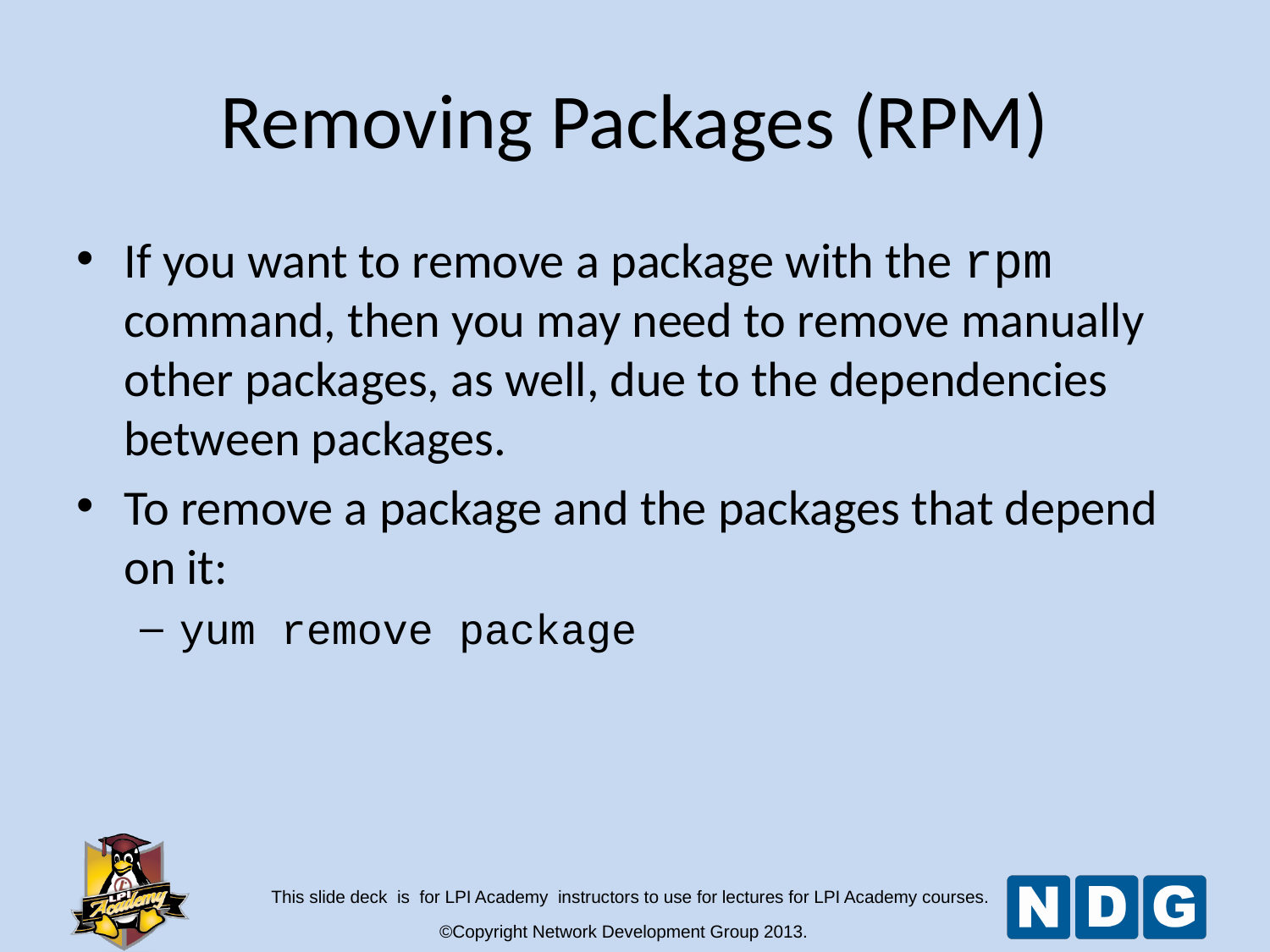

Removing Packages (RPM)
If you want to remove a package with the rpm command, then you may need to remove manually other packages, as well, due to the dependencies between packages.
To remove a package and the packages that depend on it:
yum remove package